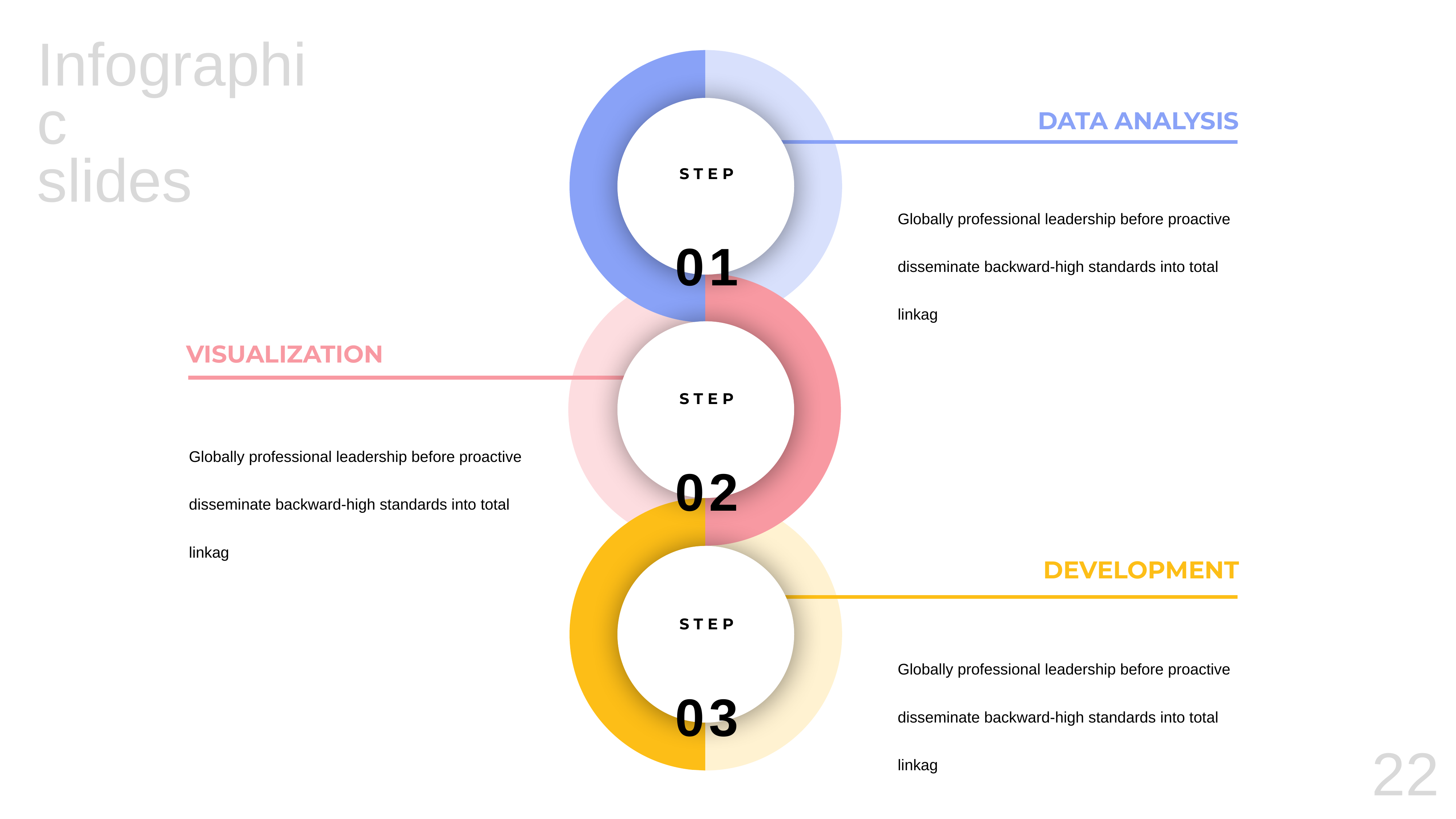

Infographic
slides

DATA ANALYSIS

STEP
01
Globally professional leadership before proactive disseminate backward-high standards into total linkag

VISUALIZATION

STEP
02
Globally professional leadership before proactive disseminate backward-high standards into total linkag

DEVELOPMENT

STEP
03
Globally professional leadership before proactive disseminate backward-high standards into total linkag
22.